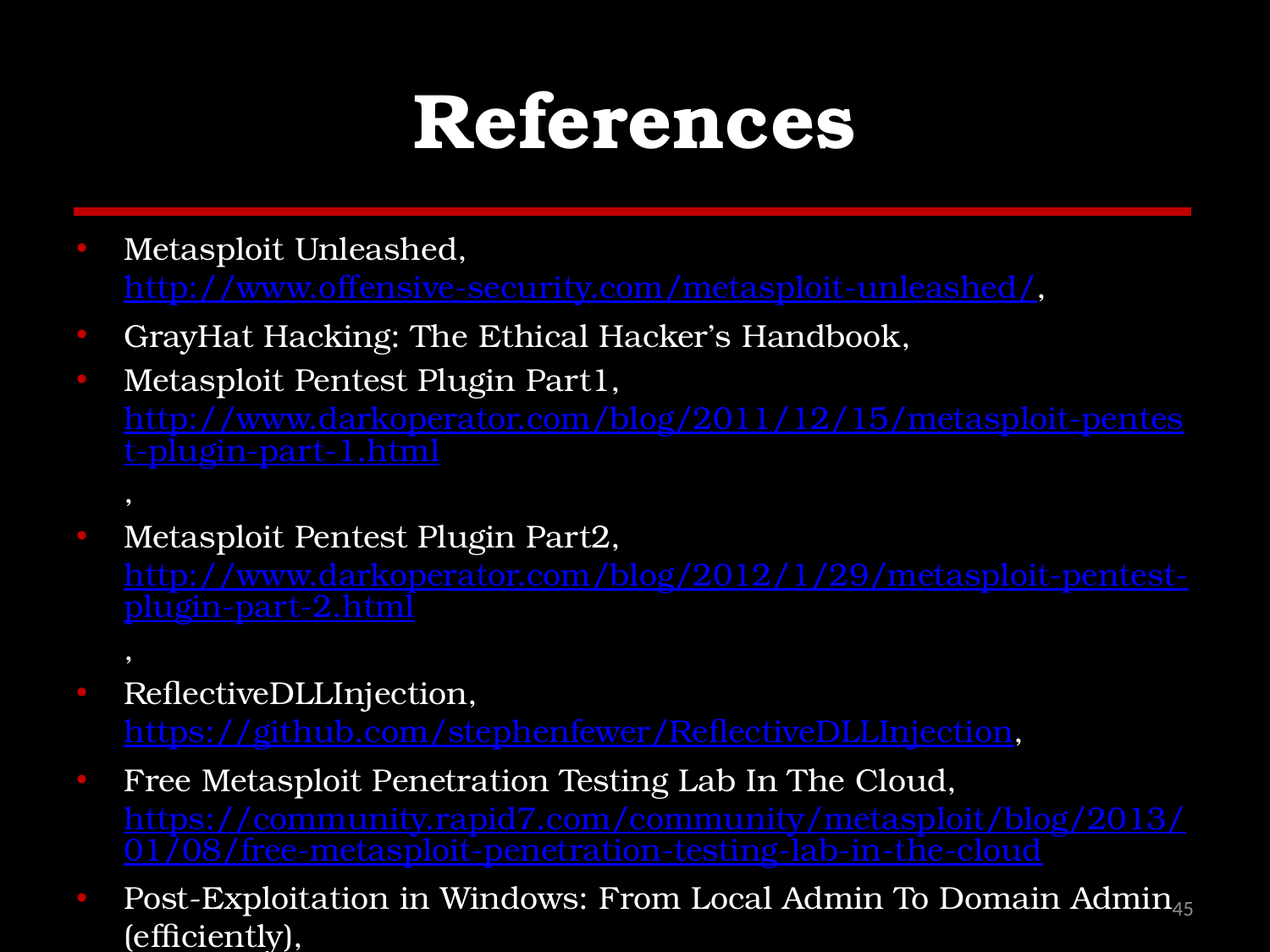

# References
Metasploit Unleashed, http://www.offensive-security.com/metasploit-unleashed/,
GrayHat Hacking: The Ethical Hacker’s Handbook,
Metasploit Pentest Plugin Part1, http://www.darkoperator.com/blog/2011/12/15/metasploit-pentest-plugin-part-1.html,
Metasploit Pentest Plugin Part2, http://www.darkoperator.com/blog/2012/1/29/metasploit-pentest-plugin-part-2.html,
ReflectiveDLLInjection, https://github.com/stephenfewer/ReflectiveDLLInjection,
Free Metasploit Penetration Testing Lab In The Cloud, https://community.rapid7.com/community/metasploit/blog/2013/01/08/free-metasploit-penetration-testing-lab-in-the-cloud
Post-Exploitation in Windows: From Local Admin To Domain Admin (efficiently), http://pentestmonkey.net/uncategorized/from-local-admin-to-domain-admin,
45